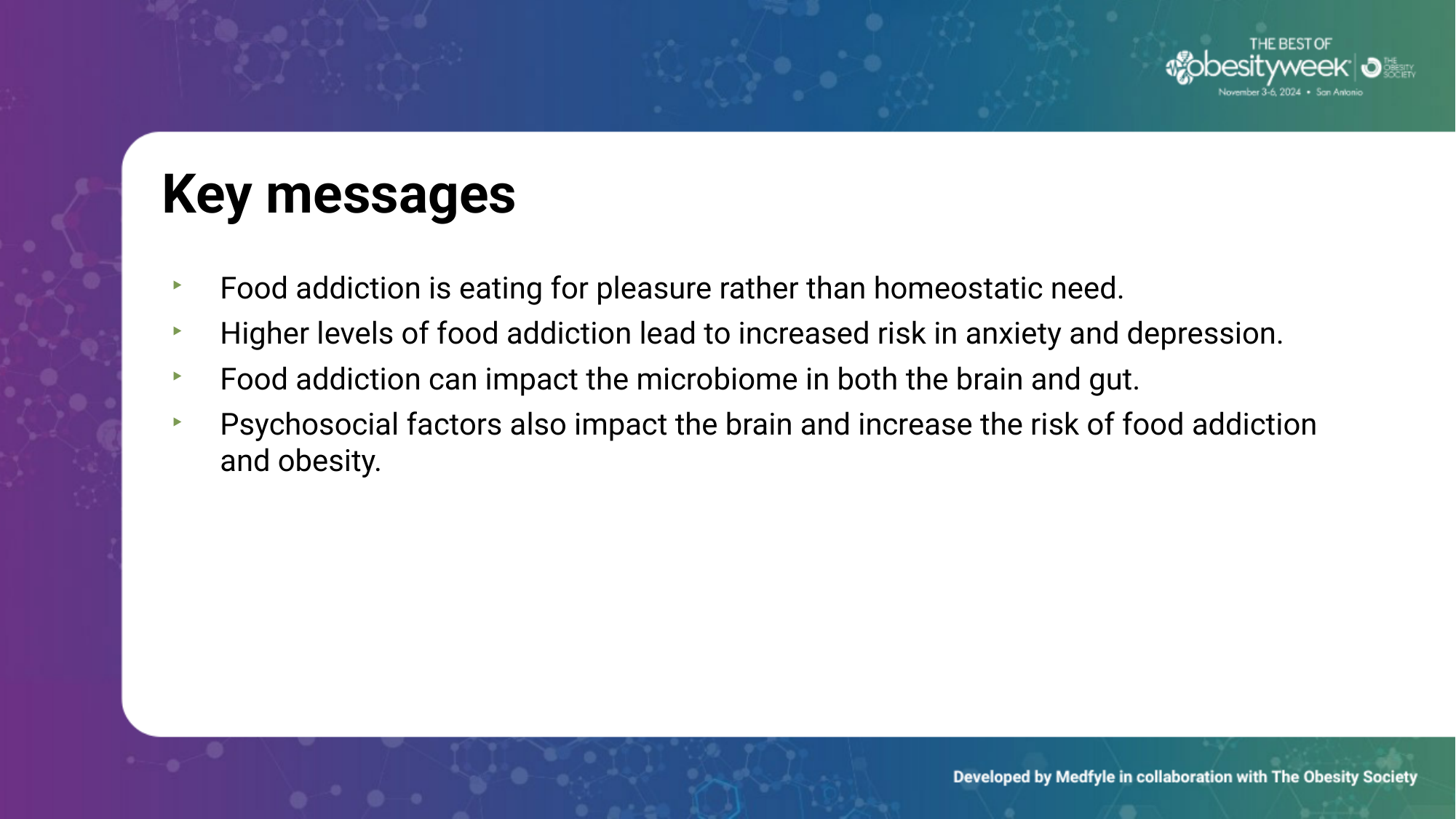

# Key messages
Food addiction is eating for pleasure rather than homeostatic need.
Higher levels of food addiction lead to increased risk in anxiety and depression.
Food addiction can impact the microbiome in both the brain and gut.
Psychosocial factors also impact the brain and increase the risk of food addiction and obesity.